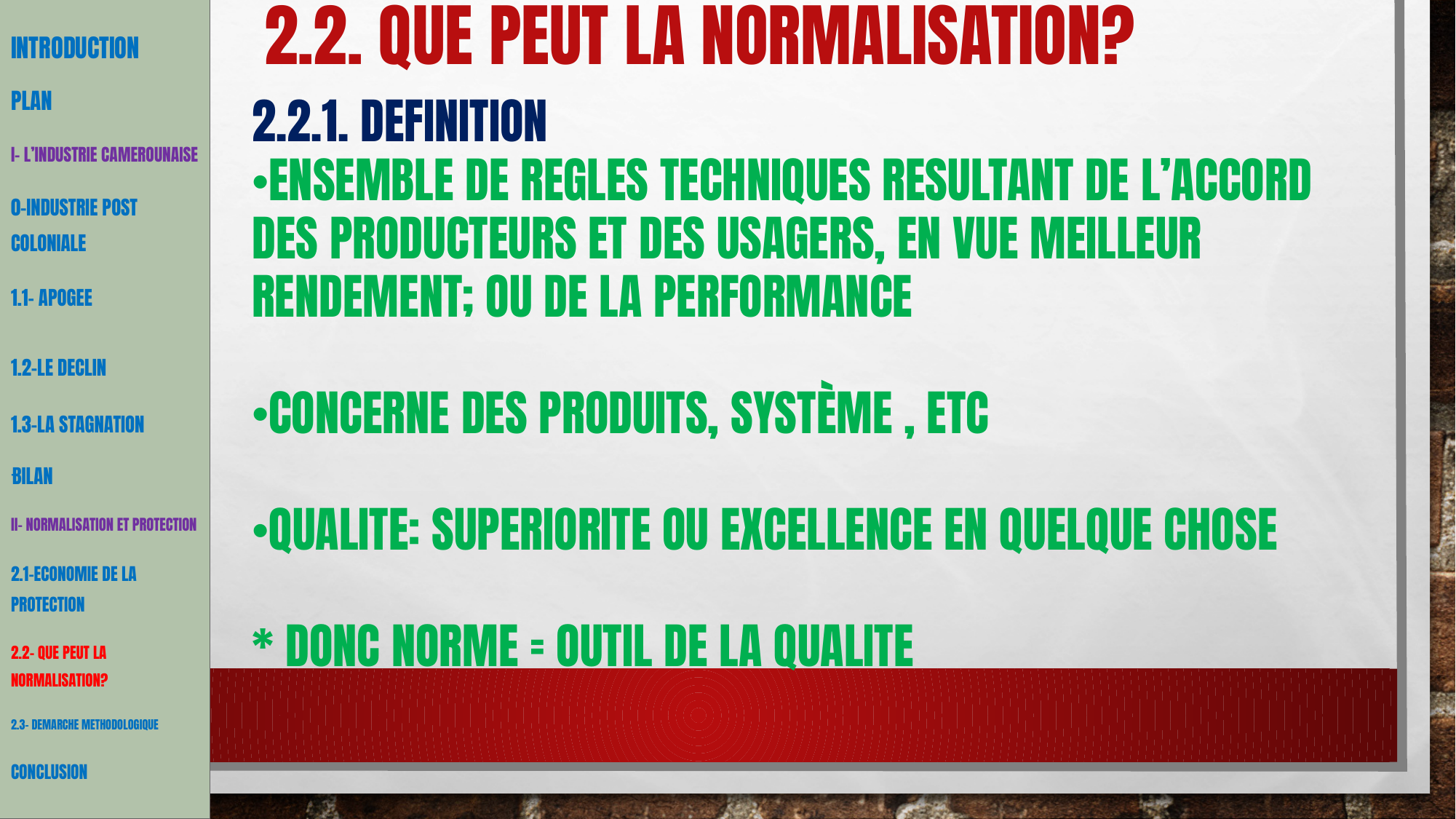

INTRODUCTION

PLAN

I- L’INDUSTRIE CAMEROUNAISE

0-Industrie post
colonialE

1.1- Apogee

1.2-Le declin

1.3-La Stagnation
BILAN

iI- NORMALISATION ET PROTECTION

2.1-economie de la protection

2.2- QUE PEUT LA
NORMALISATION?

2.3- DEMARCHE METHODOLOGIQUE

CONCLUSION
# 2.2. que peut la normalisation?
2.2.1. definition
ENSEMBLE DE REGLES TECHNIQUES RESULTANT DE L’ACCORD DES PRODUCTEURS ET DES USAGERS, EN VUE MEILLEUR RENDEMENT; OU DE LA PERFORMANCE

concerne des produits, système , etc

Qualite: supEriorite ou excellence en Quelque chose

* Donc norme = outil de la qualite